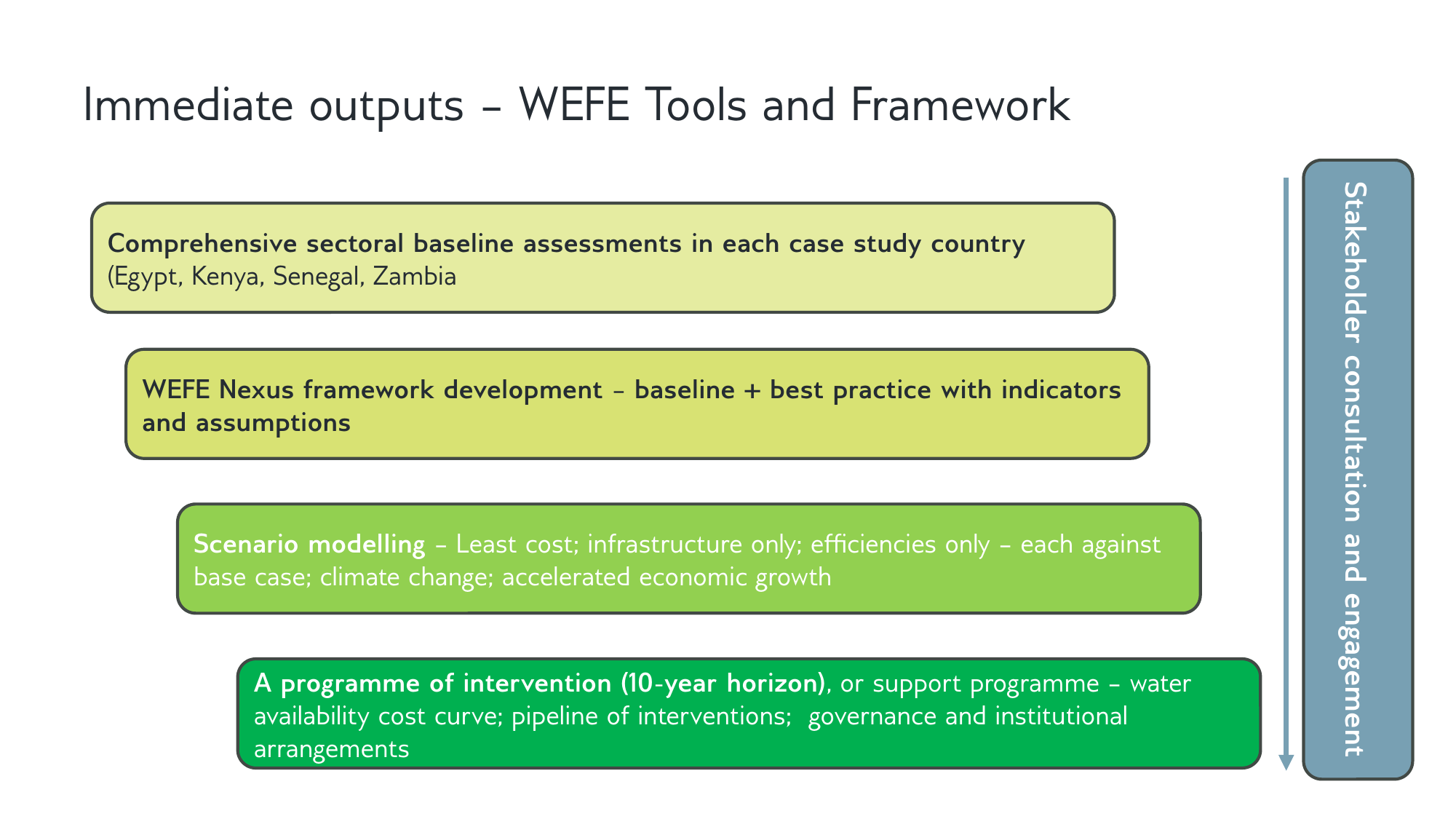

# Immediate outputs – WEFE Tools and Framework
Comprehensive sectoral baseline assessments in each case study country (Egypt, Kenya, Senegal, Zambia
WEFE Nexus framework development – baseline + best practice with indicators and assumptions
Stakeholder consultation and engagement
Scenario modelling – Least cost; infrastructure only; efficiencies only – each against base case; climate change; accelerated economic growth
A programme of intervention (10-year horizon), or support programme – water availability cost curve; pipeline of interventions;  governance and institutional arrangements